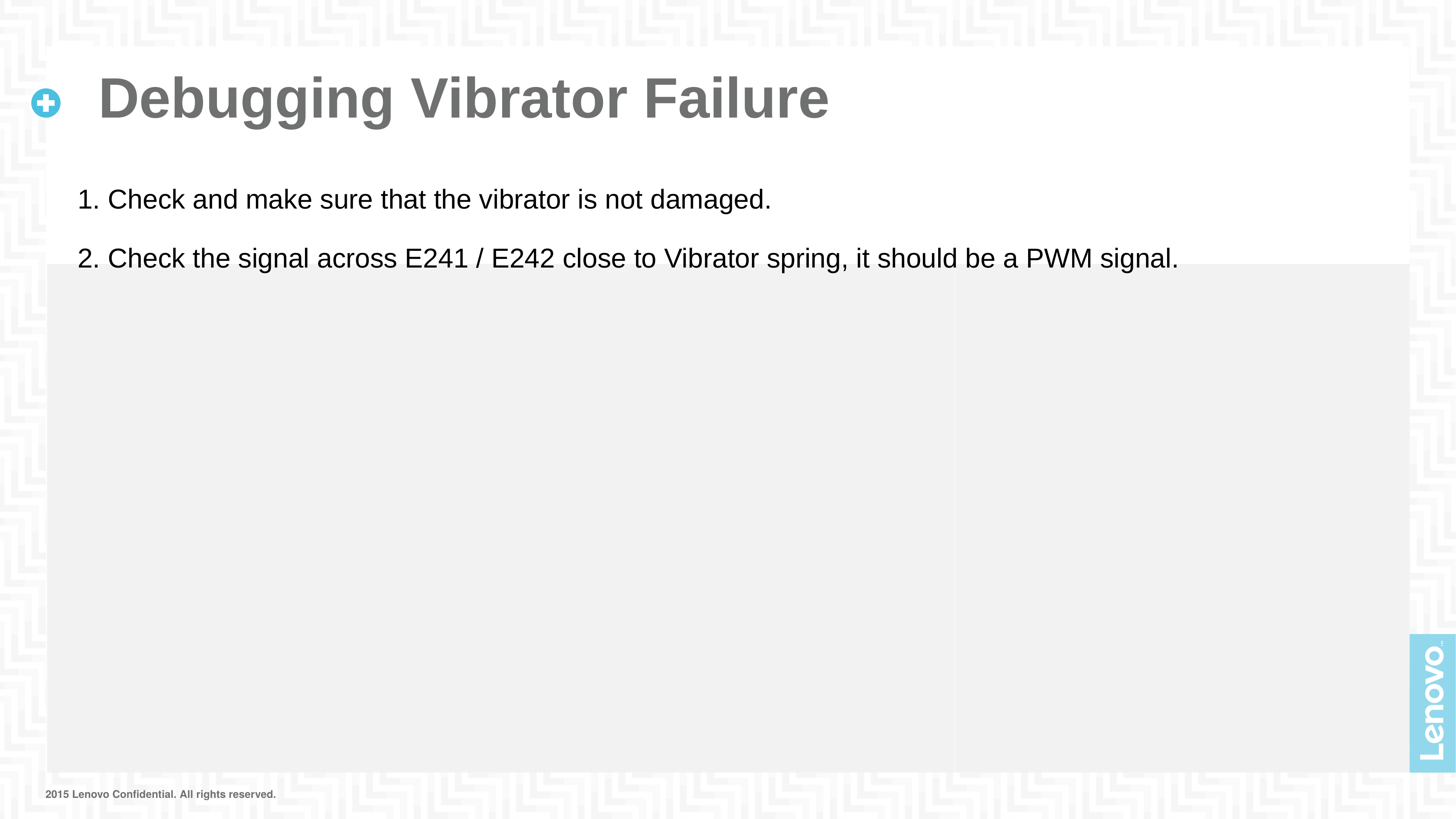

# Debugging Vibrator Failure
1. Check and make sure that the vibrator is not damaged.

2. Check the signal across E241 / E242 close to Vibrator spring, it should be a PWM signal.